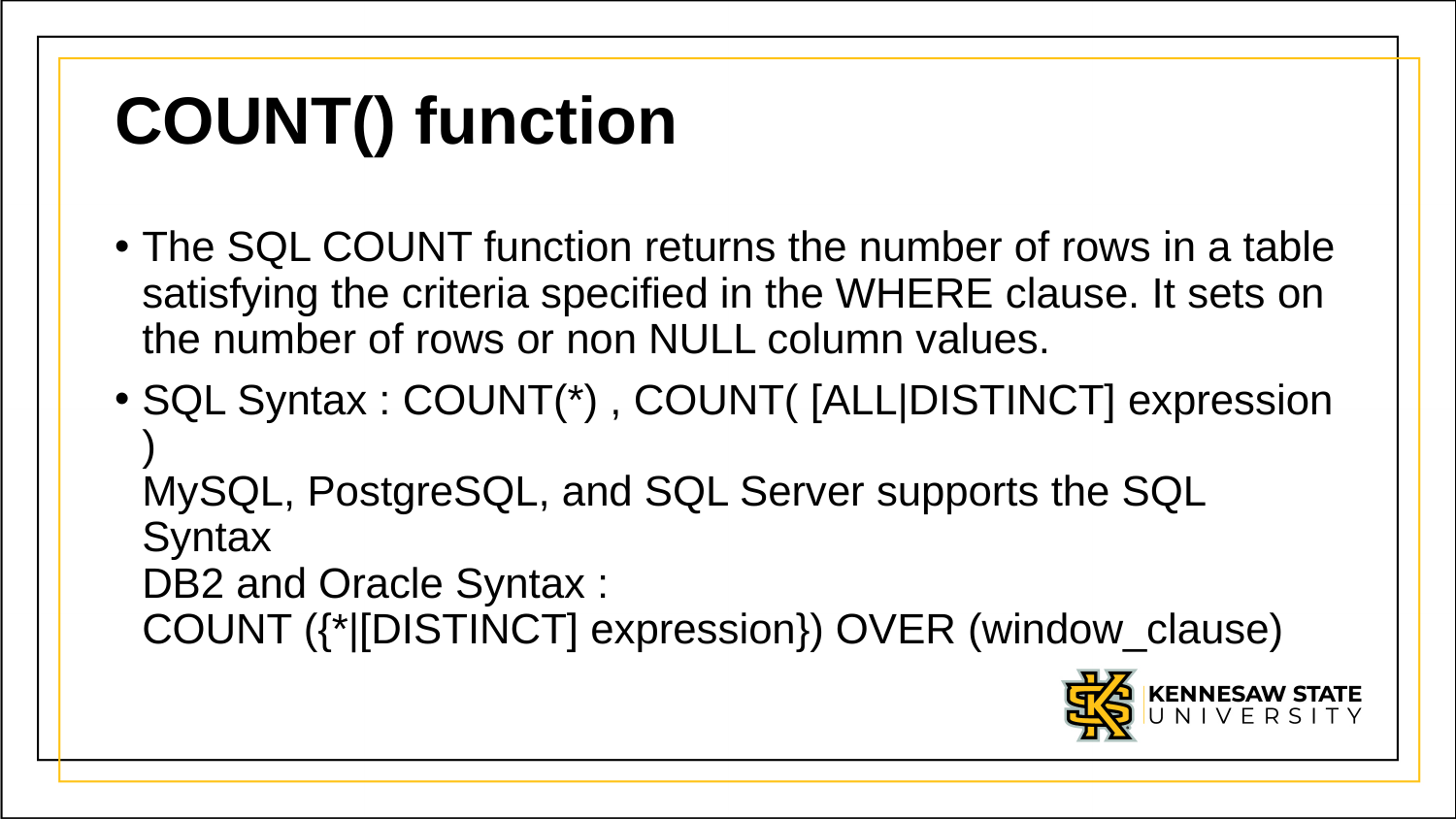

# COUNT() function
The SQL COUNT function returns the number of rows in a table satisfying the criteria specified in the WHERE clause. It sets on the number of rows or non NULL column values.
SQL Syntax : COUNT(*) , COUNT( [ALL|DISTINCT] expression )
MySQL, PostgreSQL, and SQL Server supports the SQL Syntax
DB2 and Oracle Syntax :
COUNT ({*|[DISTINCT] expression}) OVER (window_clause)